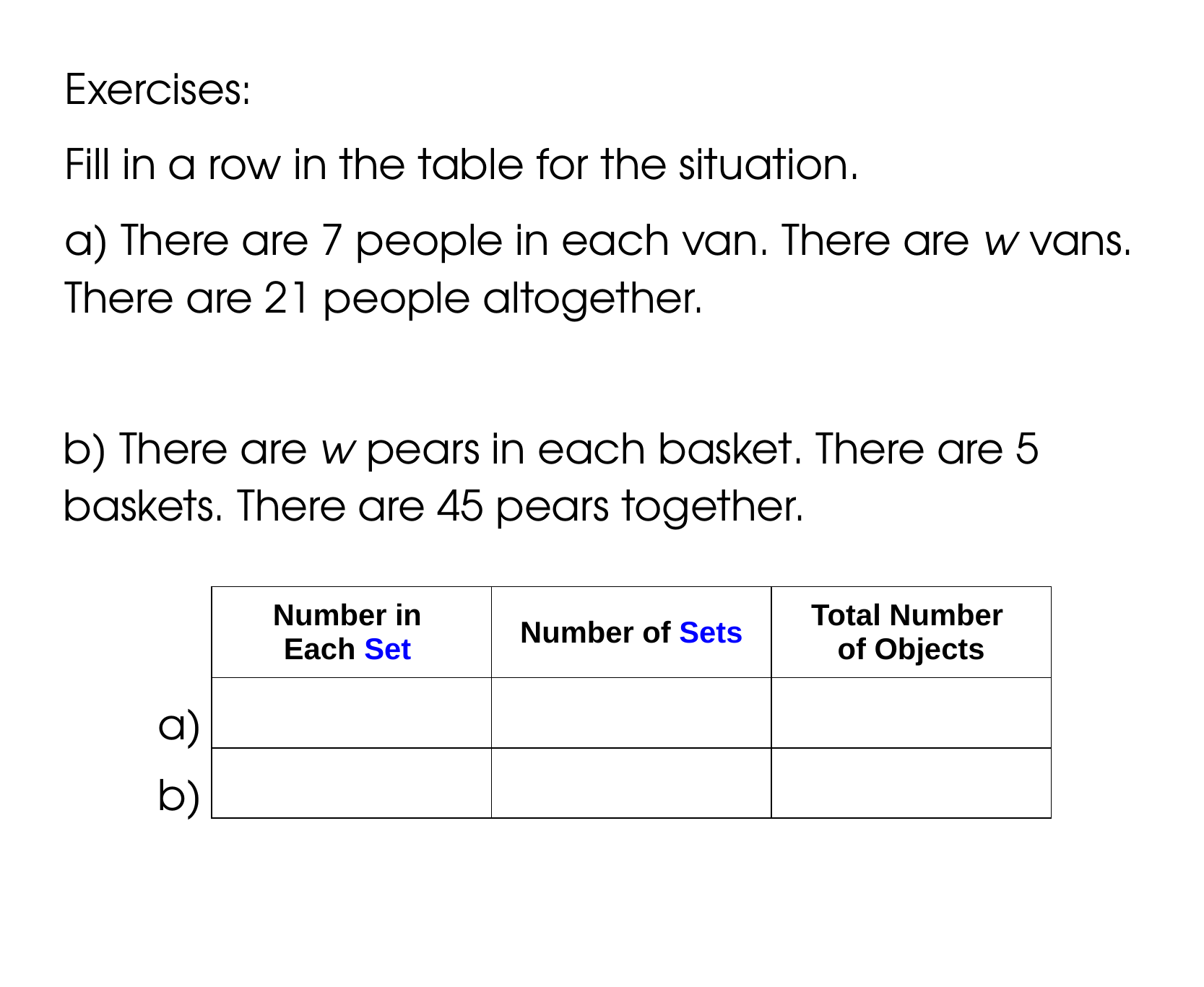

Exercises:
Fill in a row in the table for the situation.
a) There are 7 people in each van. There are w vans. There are 21 people altogether.
b) There are w pears in each basket. There are 5 baskets. There are 45 pears together.
| Number in Each Set | Number of Sets | Total Number ​of Objects |
| --- | --- | --- |
|  |  |  |
|  |  |  |
a)
b)